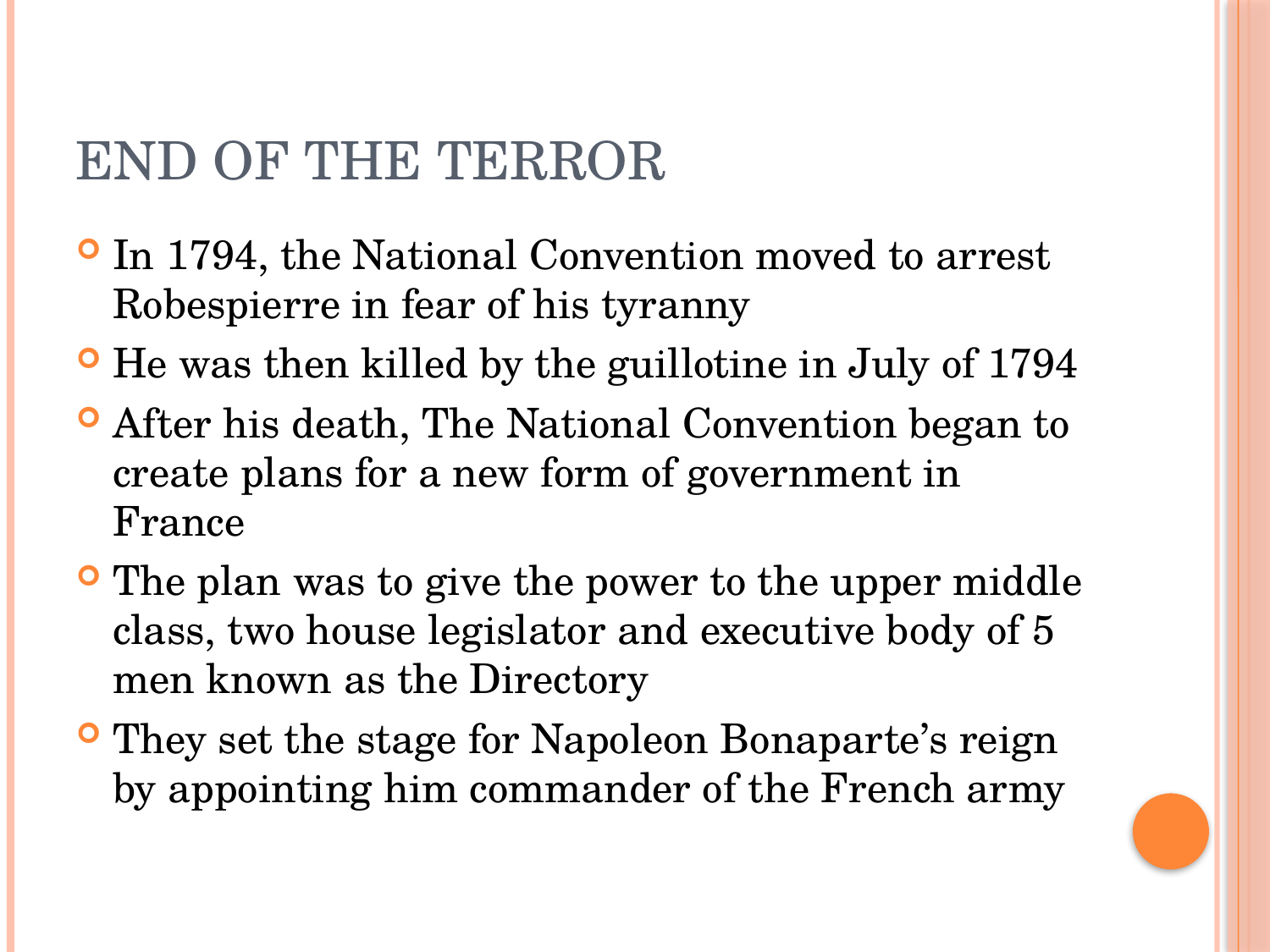

# End of the Terror
In 1794, the National Convention moved to arrest Robespierre in fear of his tyranny
He was then killed by the guillotine in July of 1794
After his death, The National Convention began to create plans for a new form of government in France
The plan was to give the power to the upper middle class, two house legislator and executive body of 5 men known as the Directory
They set the stage for Napoleon Bonaparte’s reign by appointing him commander of the French army